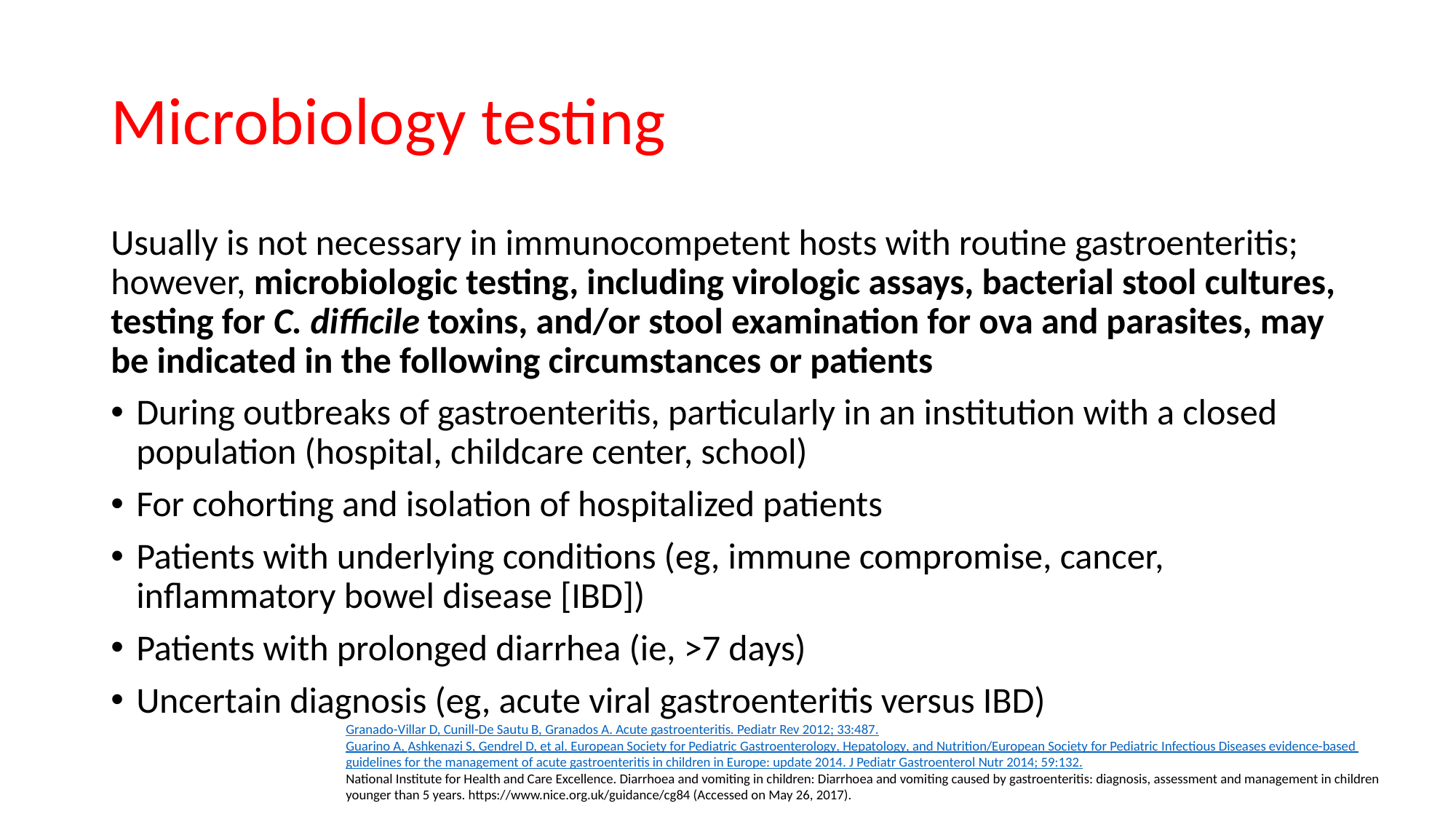

# Microbiology testing
Usually is not necessary in immunocompetent hosts with routine gastroenteritis; however, microbiologic testing, including virologic assays, bacterial stool cultures, testing for C. difficile toxins, and/or stool examination for ova and parasites, may be indicated in the following circumstances or patients
During outbreaks of gastroenteritis, particularly in an institution with a closed population (hospital, childcare center, school)
For cohorting and isolation of hospitalized patients
Patients with underlying conditions (eg, immune compromise, cancer, inflammatory bowel disease [IBD])
Patients with prolonged diarrhea (ie, >7 days)
Uncertain diagnosis (eg, acute viral gastroenteritis versus IBD)

Granado-Villar D, Cunill-De Sautu B, Granados A. Acute gastroenteritis. Pediatr Rev 2012; 33:487.
Guarino A, Ashkenazi S, Gendrel D, et al. European Society for Pediatric Gastroenterology, Hepatology, and Nutrition/European Society for Pediatric Infectious Diseases evidence-based guidelines for the management of acute gastroenteritis in children in Europe: update 2014. J Pediatr Gastroenterol Nutr 2014; 59:132.
National Institute for Health and Care Excellence. Diarrhoea and vomiting in children: Diarrhoea and vomiting caused by gastroenteritis: diagnosis, assessment and management in children younger than 5 years. https://www.nice.org.uk/guidance/cg84 (Accessed on May 26, 2017).